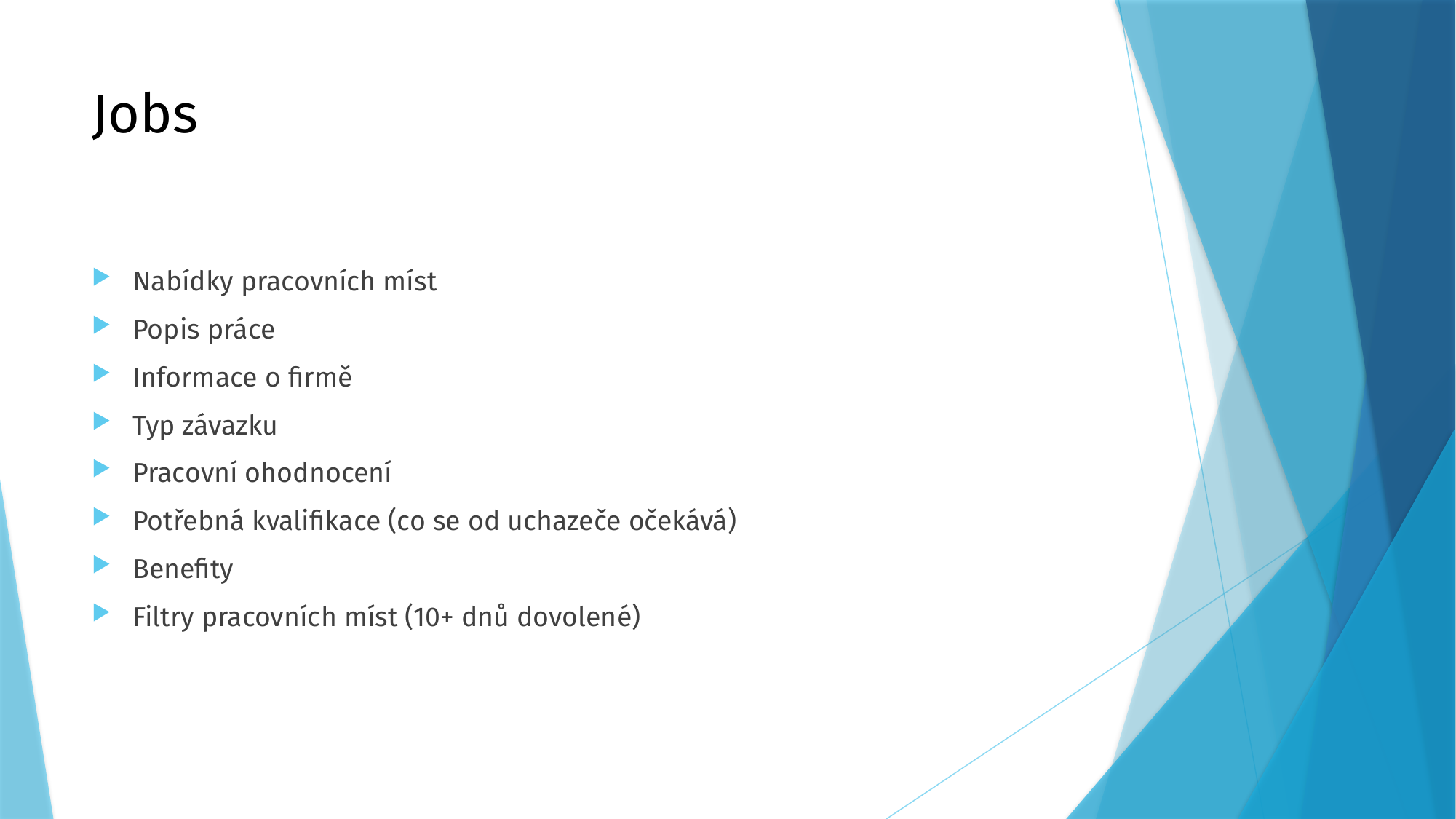

# Jobs
Nabídky pracovních míst
Popis práce
Informace o firmě
Typ závazku
Pracovní ohodnocení
Potřebná kvalifikace (co se od uchazeče očekává)
Benefity
Filtry pracovních míst (10+ dnů dovolené)